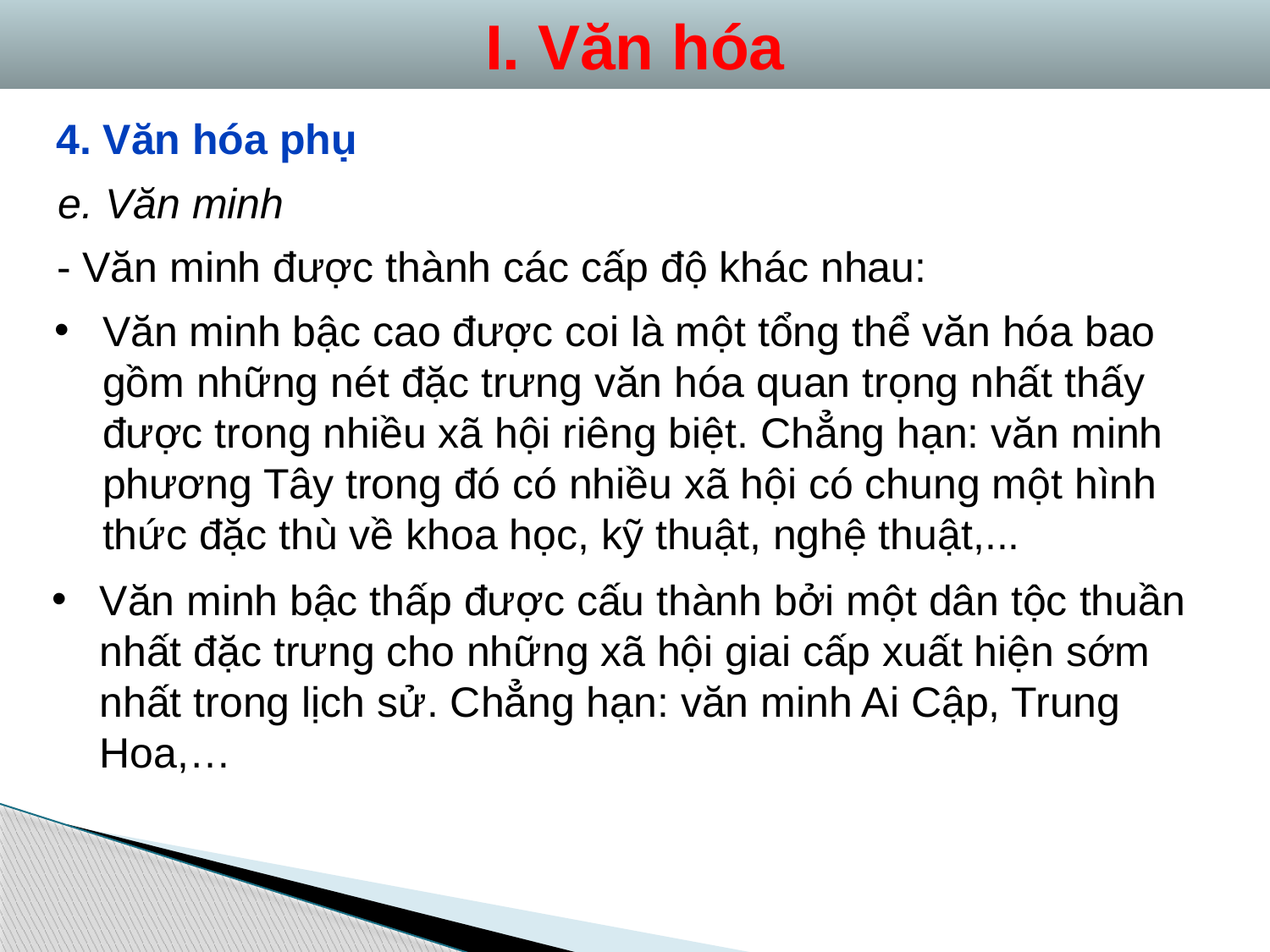

I. Văn hóa
4. Văn hóa phụ
e. Văn minh
- Văn minh được thành các cấp độ khác nhau:
Văn minh bậc cao được coi là một tổng thể văn hóa bao gồm những nét đặc trưng văn hóa quan trọng nhất thấy được trong nhiều xã hội riêng biệt. Chẳng hạn: văn minh phương Tây trong đó có nhiều xã hội có chung một hình thức đặc thù về khoa học, kỹ thuật, nghệ thuật,...
Văn minh bậc thấp được cấu thành bởi một dân tộc thuần nhất đặc trưng cho những xã hội giai cấp xuất hiện sớm nhất trong lịch sử. Chẳng hạn: văn minh Ai Cập, Trung Hoa,…